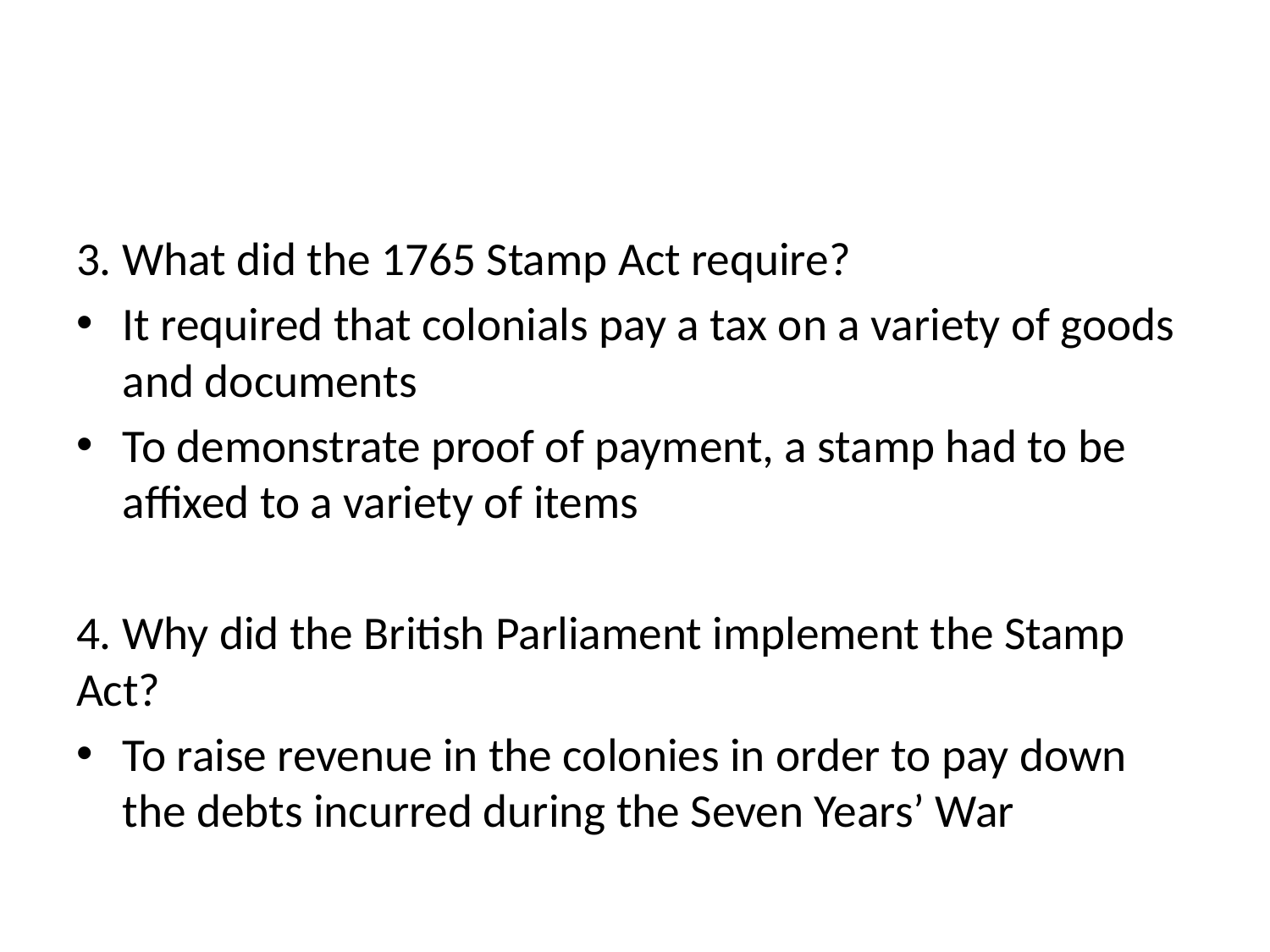

#
3. What did the 1765 Stamp Act require?
It required that colonials pay a tax on a variety of goods and documents
To demonstrate proof of payment, a stamp had to be affixed to a variety of items

4. Why did the British Parliament implement the Stamp Act?
To raise revenue in the colonies in order to pay down the debts incurred during the Seven Years’ War